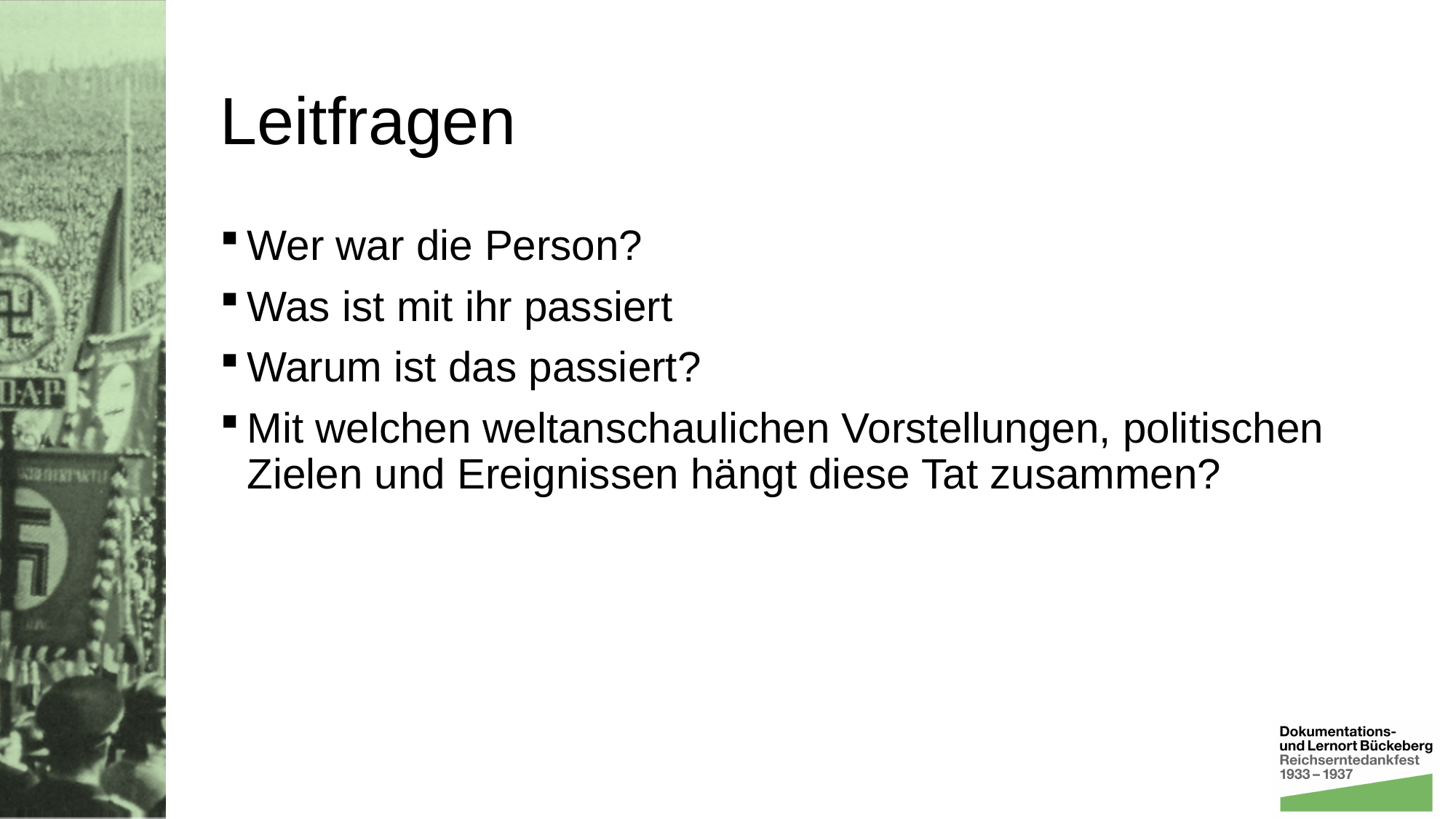

# Leitfragen
Wer war die Person?
Was ist mit ihr passiert
Warum ist das passiert?
Mit welchen weltanschaulichen Vorstellungen, politischen Zielen und Ereignissen hängt diese Tat zusammen?